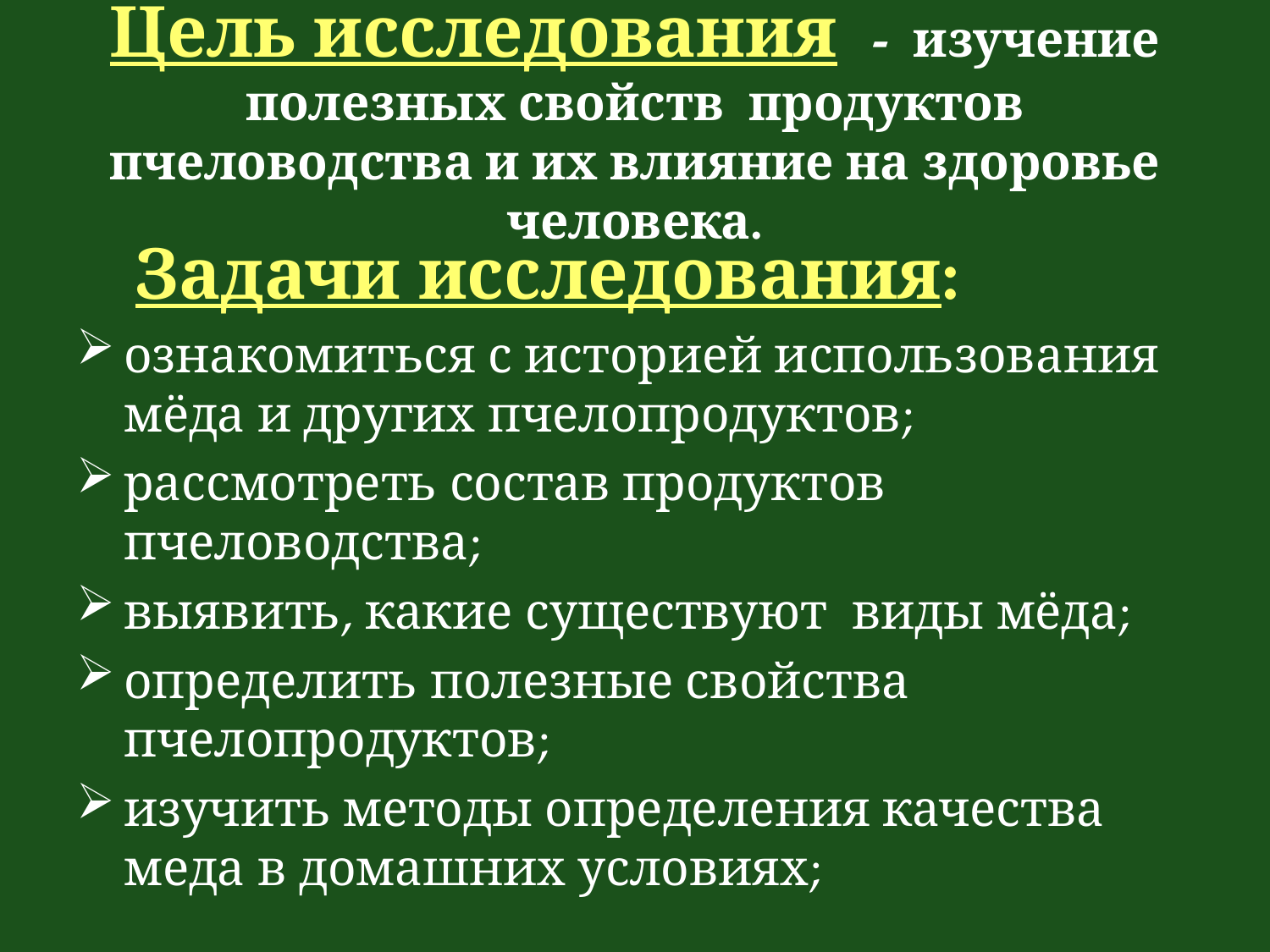

# Цель исследования  -  изучение полезных свойств  продуктов пчеловодства и их влияние на здоровье человека.
   Задачи исследования:
ознакомиться с историей использования мёда и других пчелопродуктов;
рассмотреть состав продуктов пчеловодства;
выявить, какие существуют  виды мёда;
определить полезные свойства пчелопродуктов;
изучить методы определения качества меда в домашних условиях;